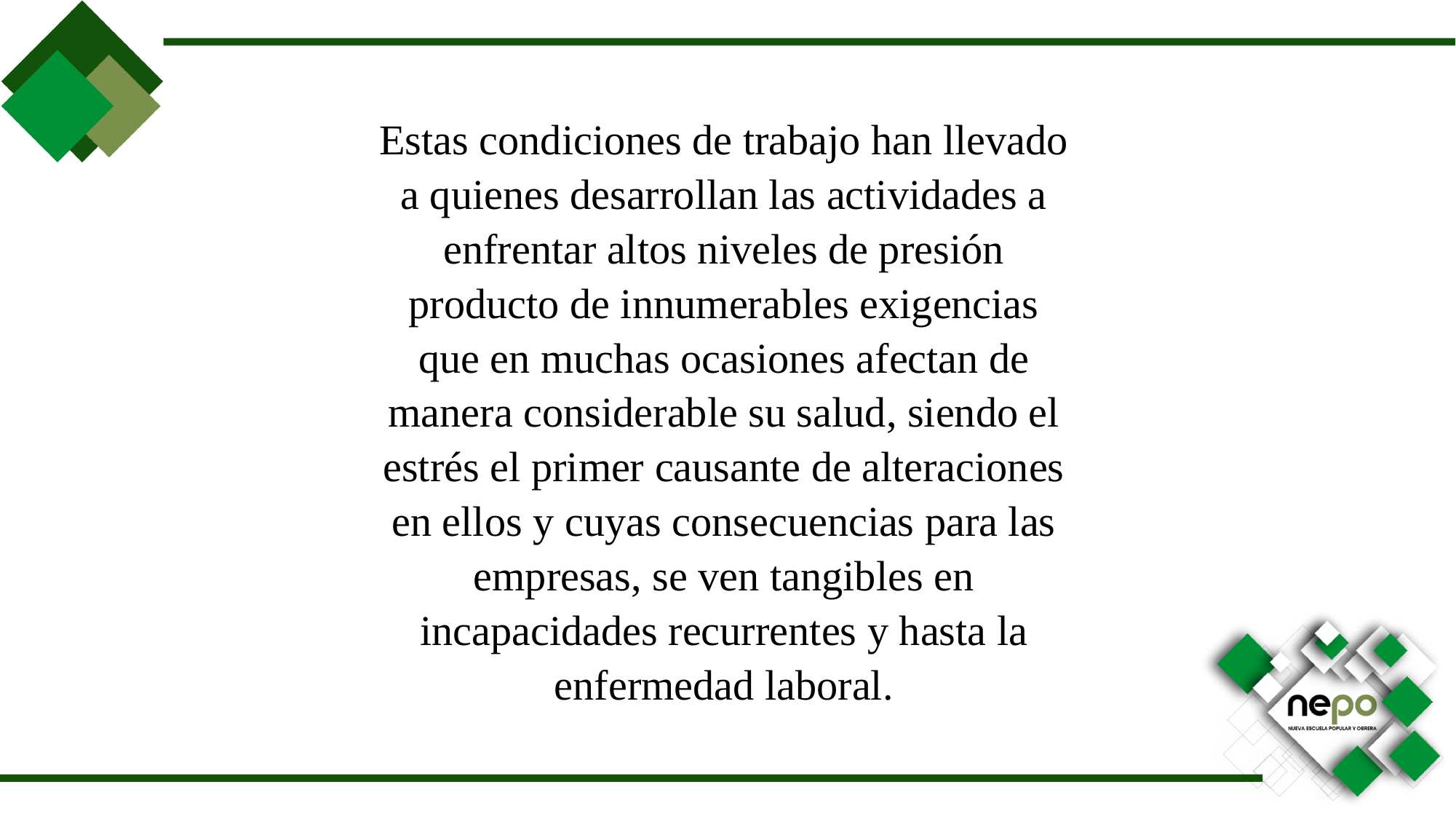

Estas condiciones de trabajo han llevado a quienes desarrollan las actividades a enfrentar altos niveles de presión producto de innumerables exigencias que en muchas ocasiones afectan de manera considerable su salud, siendo el estrés el primer causante de alteraciones en ellos y cuyas consecuencias para las empresas, se ven tangibles en incapacidades recurrentes y hasta la enfermedad laboral.